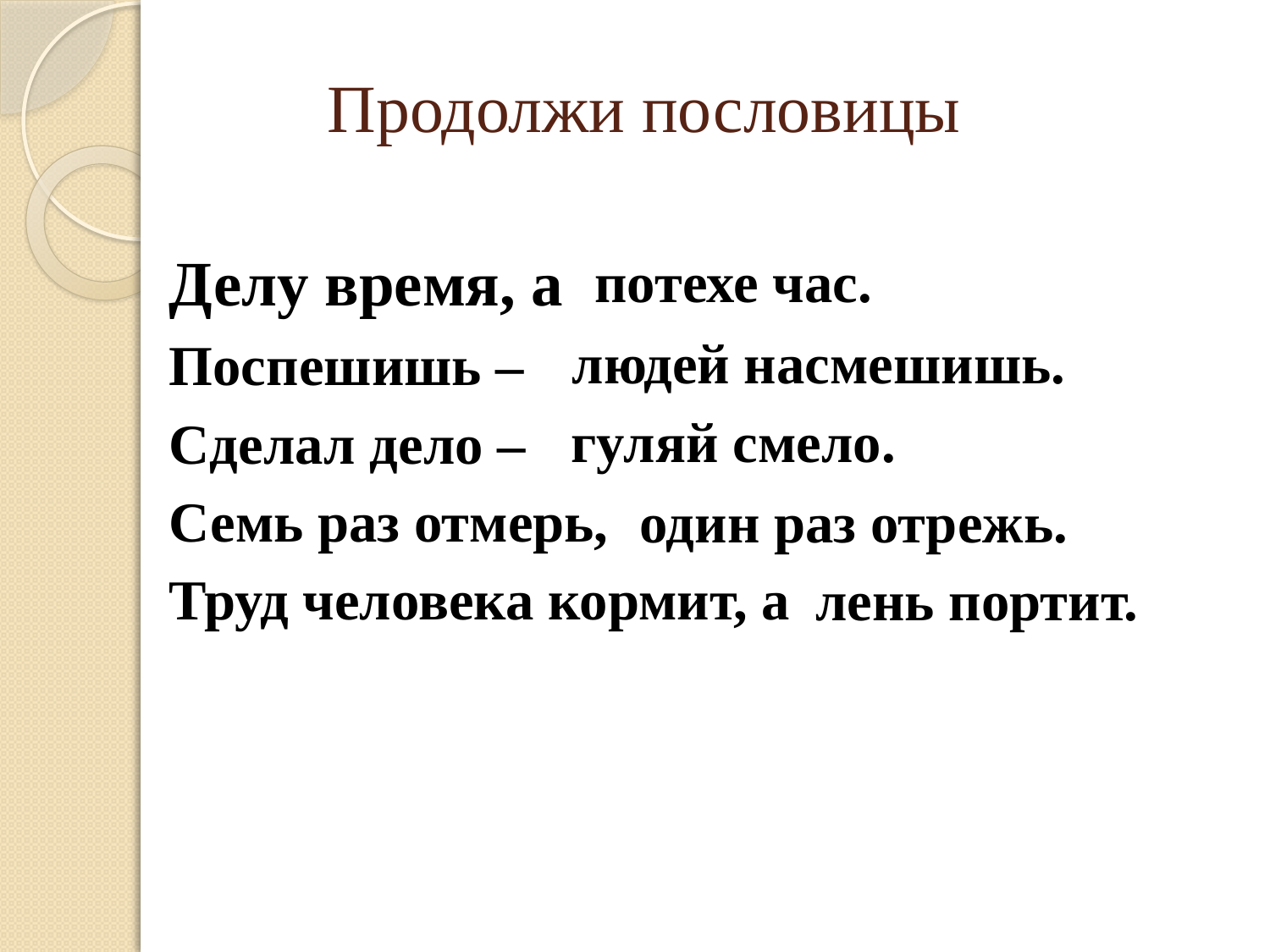

# Продолжи пословицы
Делу время, а
Поспешишь –
Сделал дело –
Семь раз отмерь,
Труд человека кормит, а
потехе час.
людей насмешишь.
гуляй смело.
один раз отрежь.
лень портит.